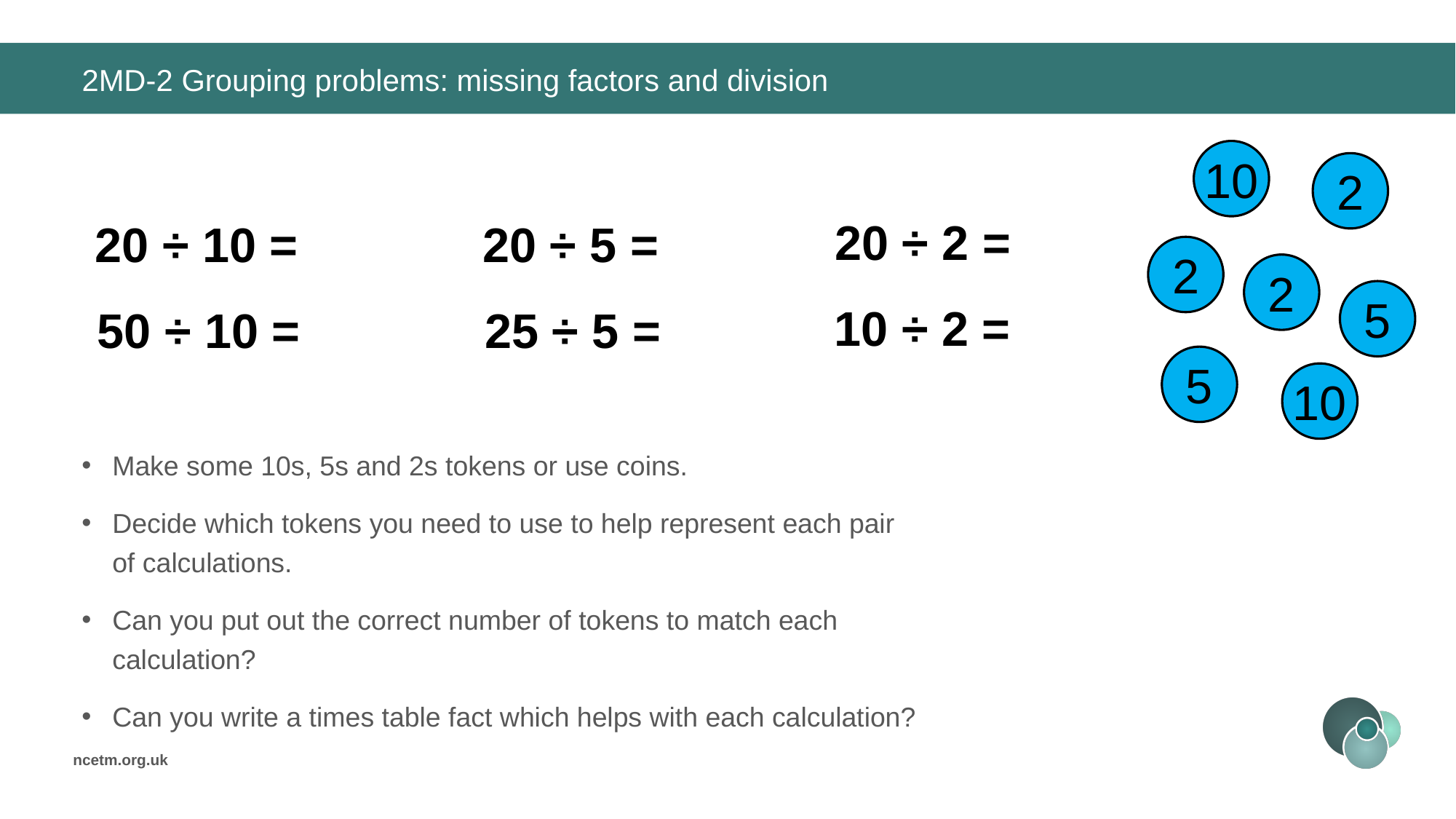

# 2MD-2 Grouping problems: missing factors and division

10

2
20 ÷ 2 =
20 ÷ 10 =
20 ÷ 5 =

2

2

5
10 ÷ 2 =
50 ÷ 10 =
25 ÷ 5 =

5

10
Make some 10s, 5s and 2s tokens or use coins.
Decide which tokens you need to use to help represent each pair of calculations.
Can you put out the correct number of tokens to match each calculation?
Can you write a times table fact which helps with each calculation?